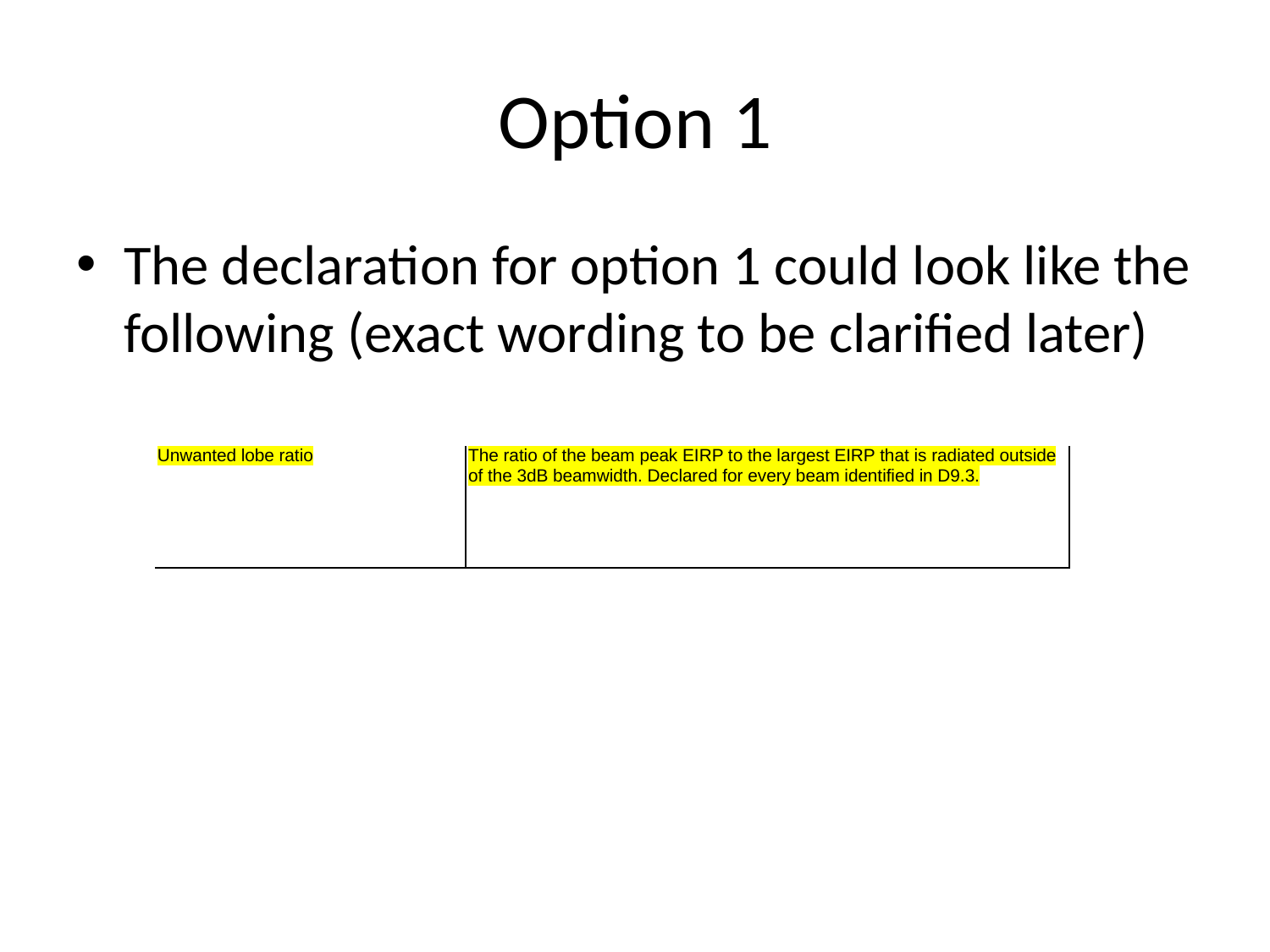

# Option 1
The declaration for option 1 could look like the following (exact wording to be clarified later)

| Unwanted lobe ratio | The ratio of the beam peak EIRP to the largest EIRP that is radiated outside of the 3dB beamwidth. Declared for every beam identified in D9.3. |
| --- | --- |